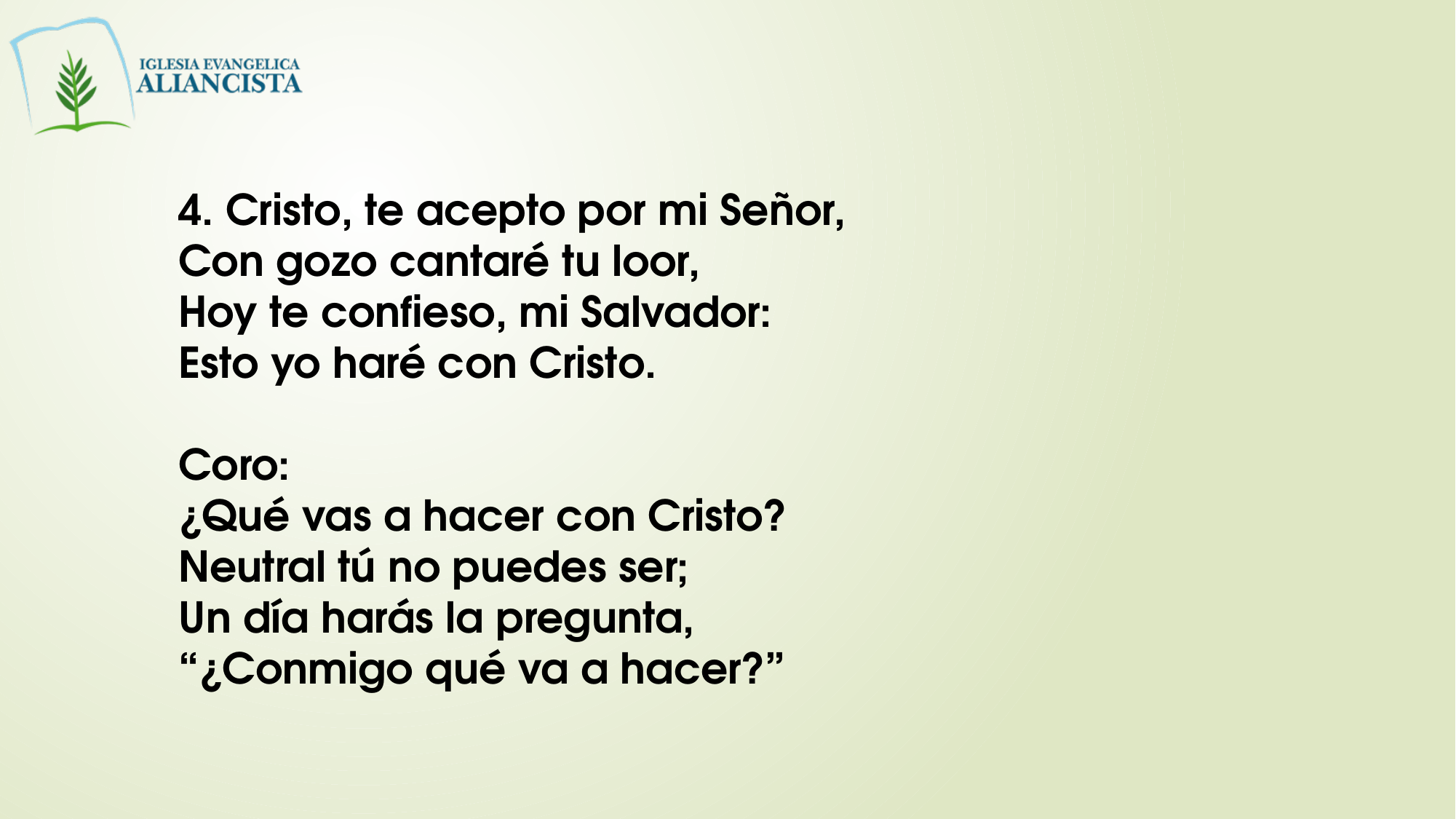

4. Cristo, te acepto por mi Señor,
Con gozo cantaré tu loor,
Hoy te confieso, mi Salvador:
Esto yo haré con Cristo.

Coro:
¿Qué vas a hacer con Cristo?
Neutral tú no puedes ser;
Un día harás la pregunta,
“¿Conmigo qué va a hacer?”